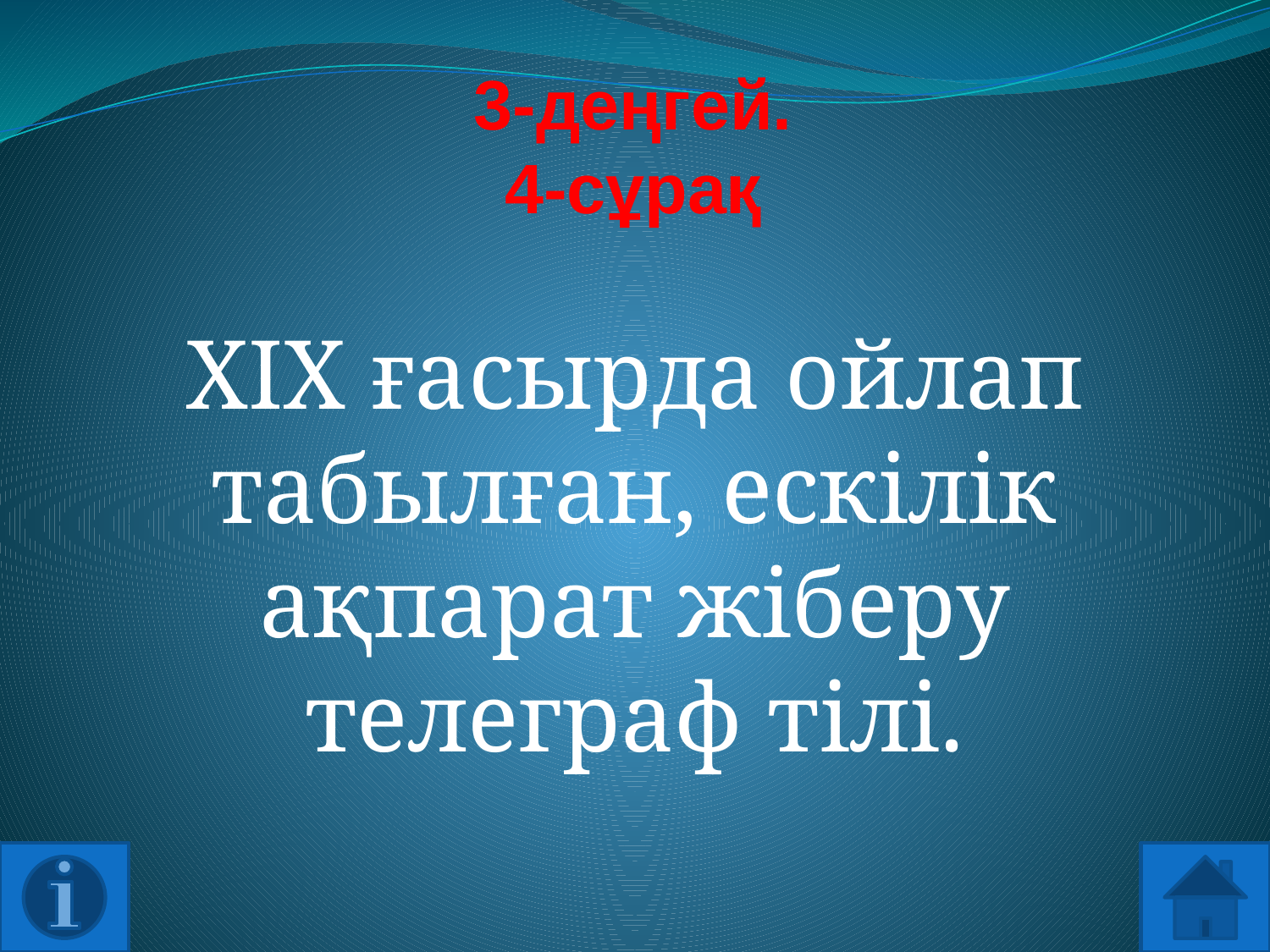

# 3-деңгей. 4-сұрақ
ХІХ ғасырда ойлап табылған, ескілік ақпарат жіберу телеграф тілі.